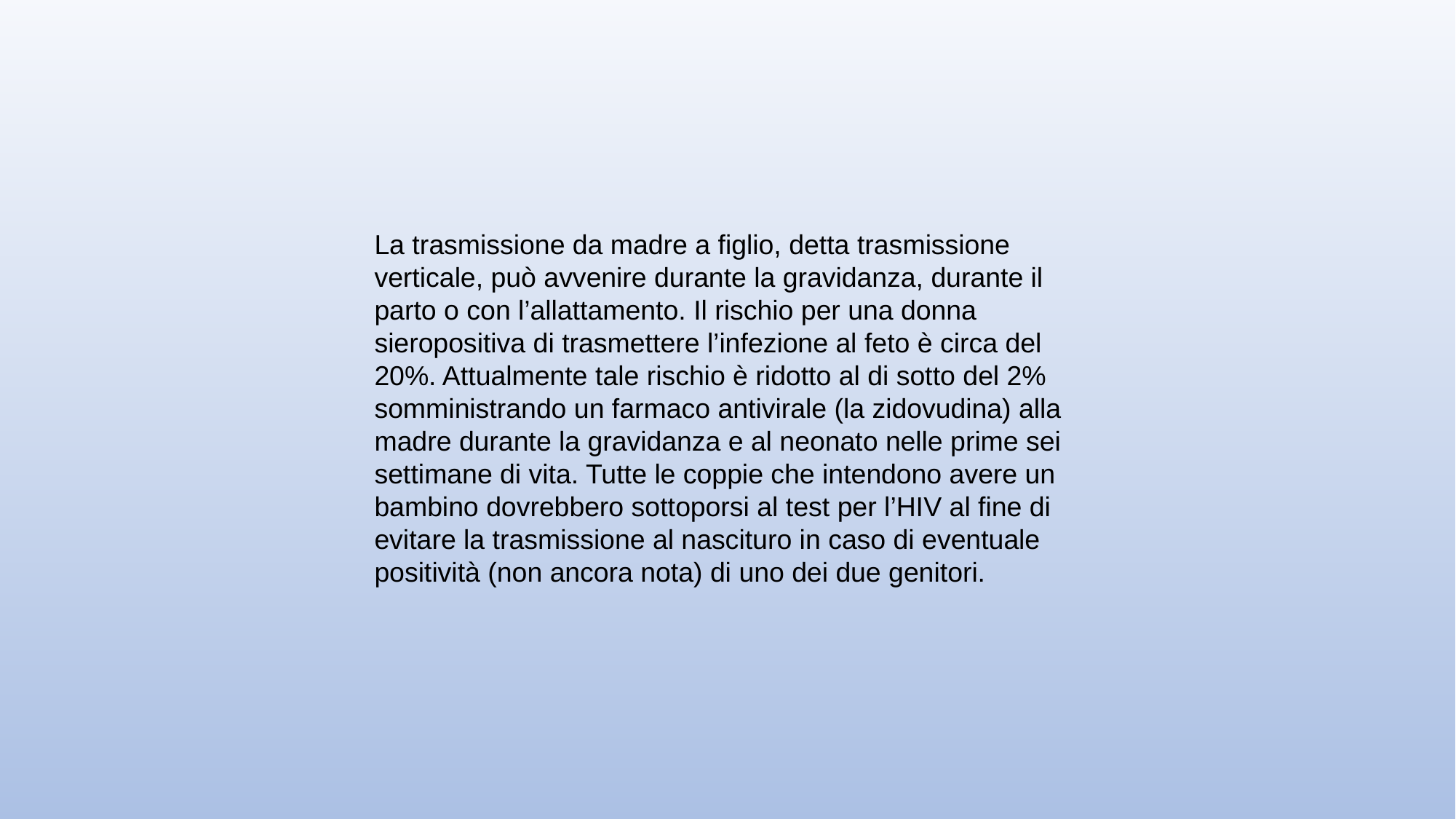

La trasmissione da madre a figlio, detta trasmissione verticale, può avvenire durante la gravidanza, durante il parto o con l’allattamento. Il rischio per una donna sieropositiva di trasmettere l’infezione al feto è circa del 20%. Attualmente tale rischio è ridotto al di sotto del 2% somministrando un farmaco antivirale (la zidovudina) alla madre durante la gravidanza e al neonato nelle prime sei settimane di vita. Tutte le coppie che intendono avere un bambino dovrebbero sottoporsi al test per l’HIV al fine di evitare la trasmissione al nascituro in caso di eventuale positività (non ancora nota) di uno dei due genitori.